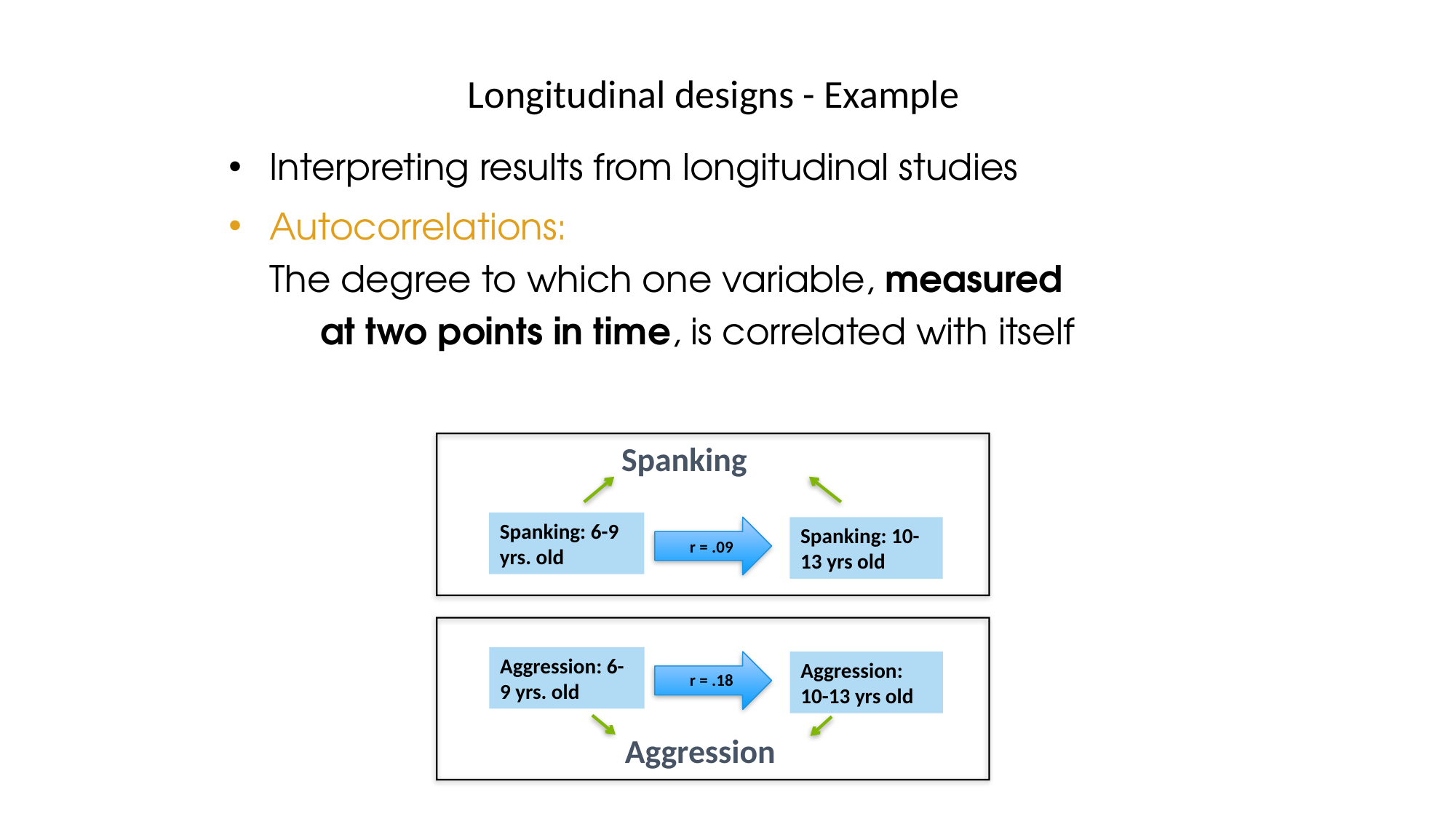

# Longitudinal designs - Example
Interpreting results from longitudinal studies
Autocorrelations:                                                              The degree to which one variable, measured                     at two points in time, is correlated with itself

Spanking
Spanking: 6-9 yrs. old

Spanking: 10-13 yrs old
r = .09

Aggression: 6-9 yrs. old

Aggression: 10-13 yrs old
r = .18
Aggression